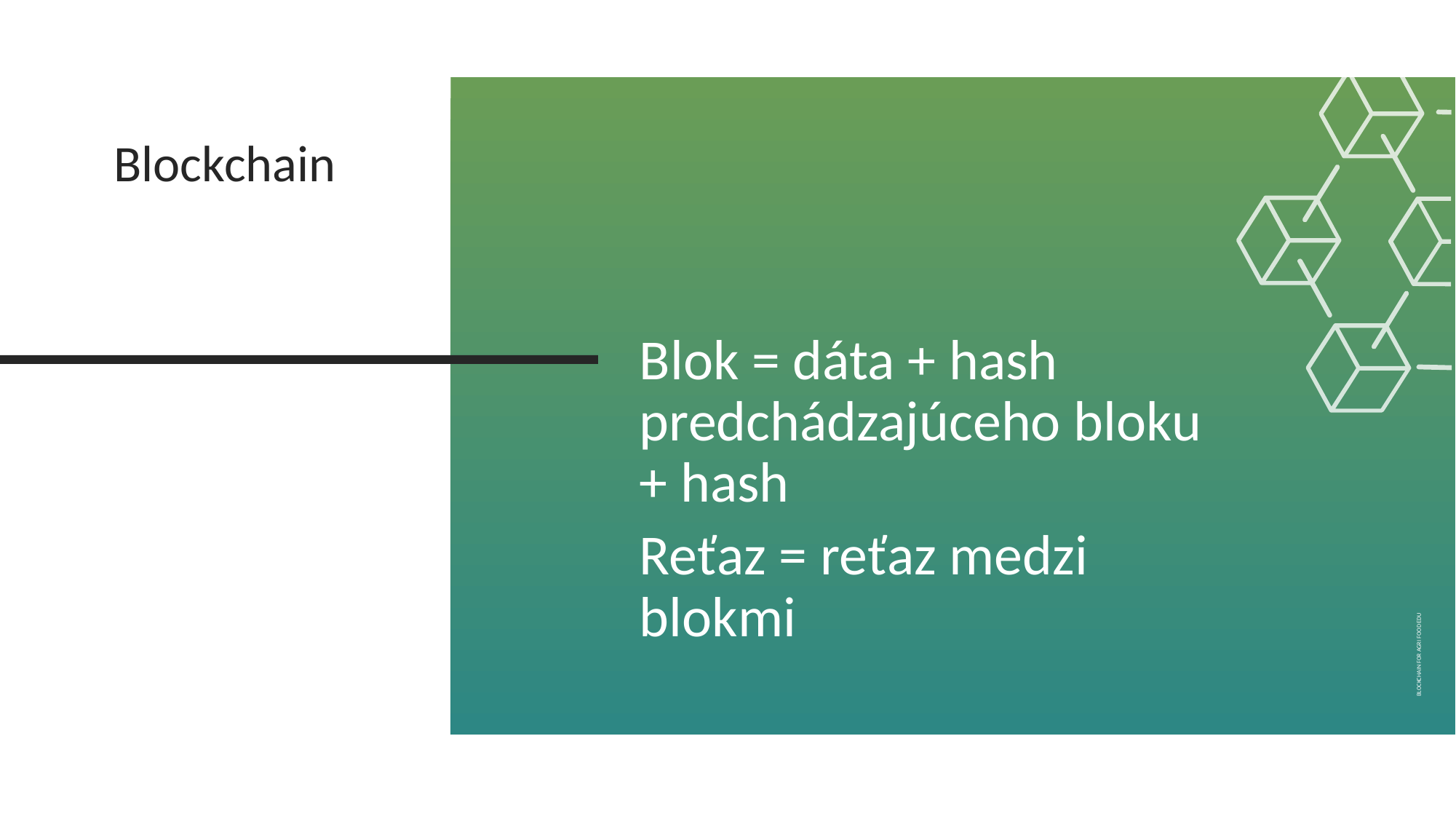

Blockchain
Blok = dáta + hash predchádzajúceho bloku + hash
Reťaz = reťaz medzi blokmi